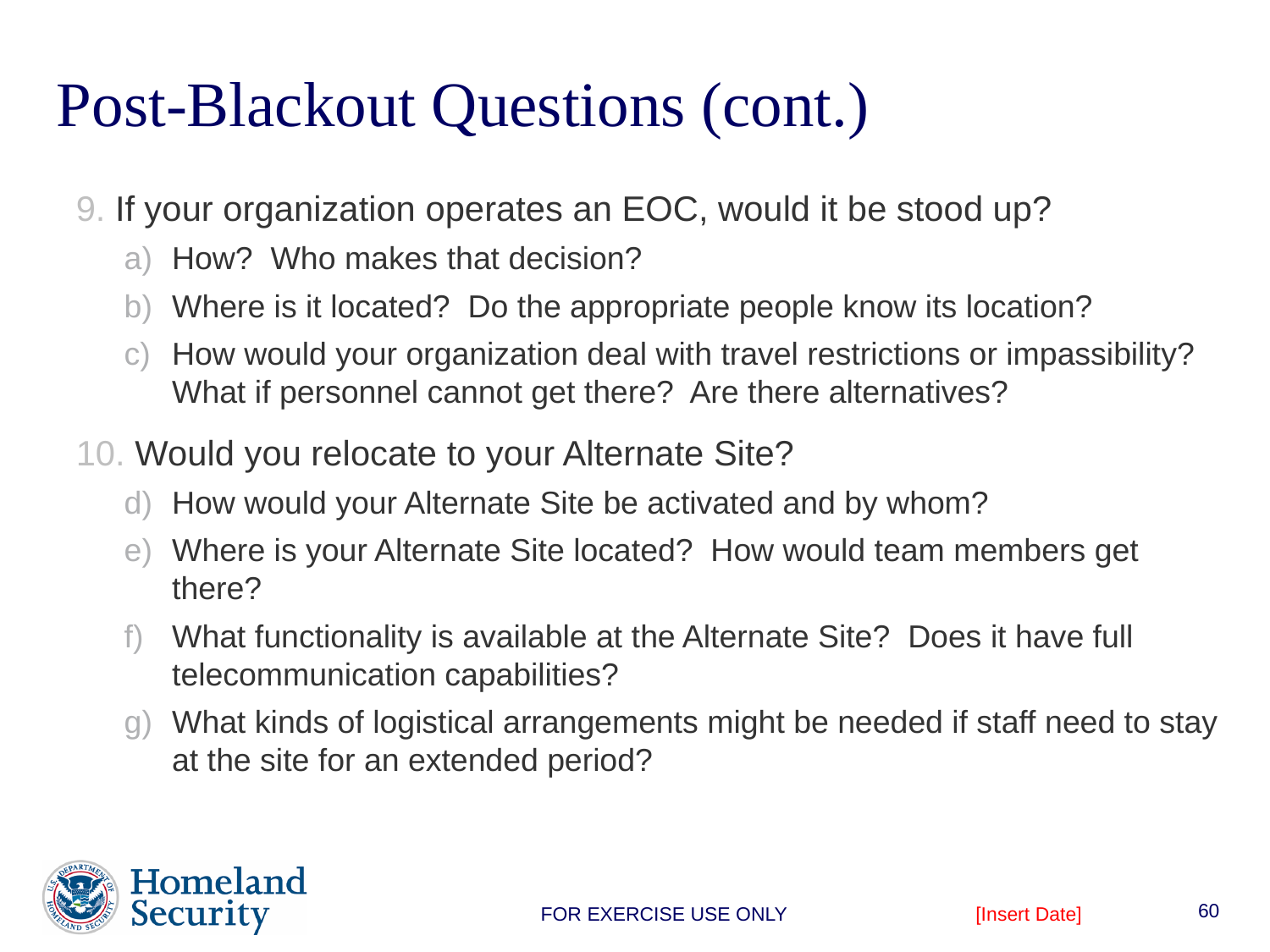

# Post-Blackout Questions (cont.)
9. If your organization operates an EOC, would it be stood up?
How?  Who makes that decision?
Where is it located?  Do the appropriate people know its location?
How would your organization deal with travel restrictions or impassibility?  What if personnel cannot get there?  Are there alternatives?
10. Would you relocate to your Alternate Site?
How would your Alternate Site be activated and by whom?
Where is your Alternate Site located?  How would team members get there?
What functionality is available at the Alternate Site?  Does it have full telecommunication capabilities?
What kinds of logistical arrangements might be needed if staff need to stay at the site for an extended period?

60